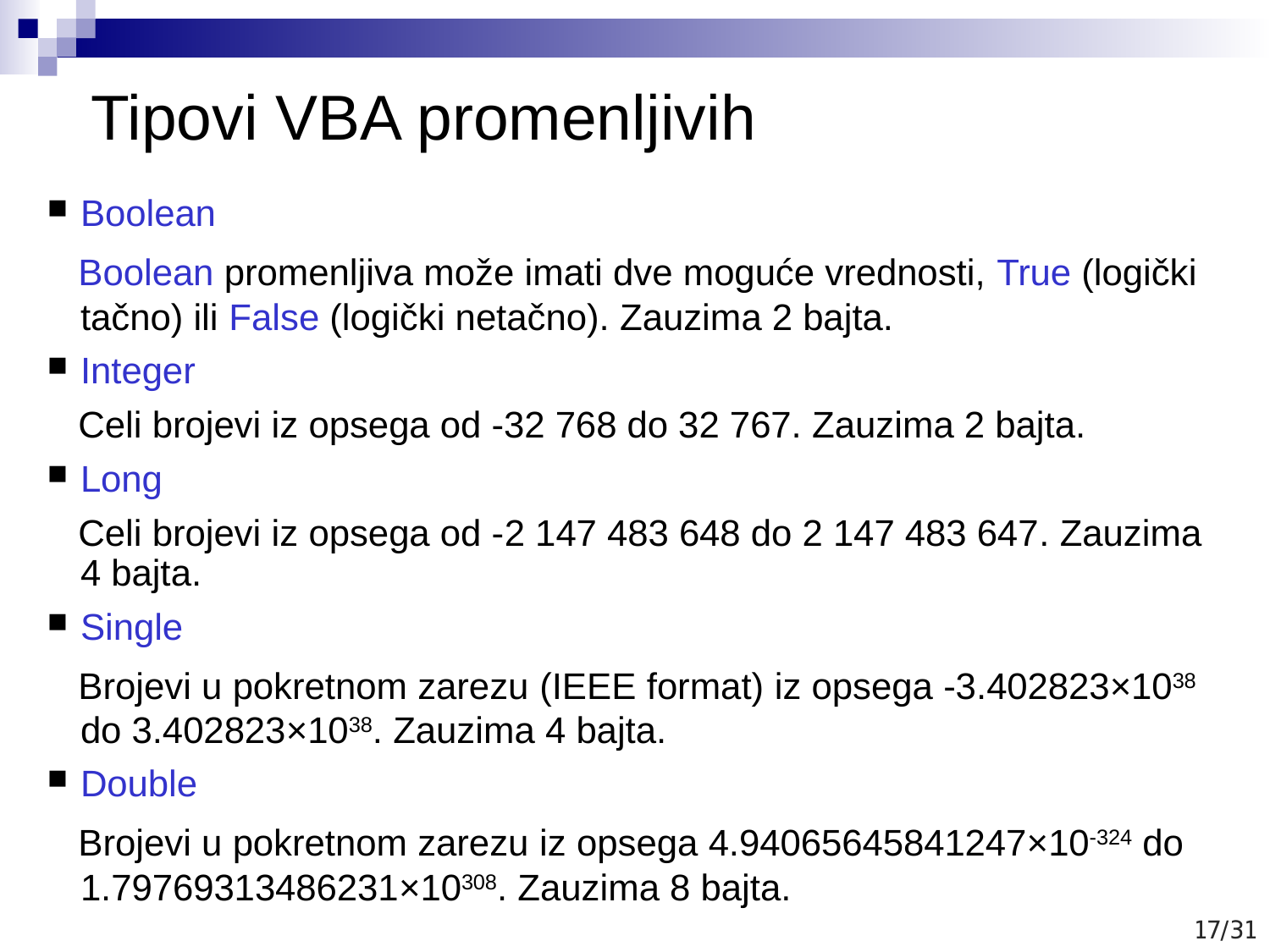

# Tipovi VBA promenljivih
Boolean
   Boolean promenljiva može imati dve moguće vrednosti, True (logički tačno) ili False (logički netačno). Zauzima 2 bajta.
Integer
   Celi brojevi iz opsega od -32 768 do 32 767. Zauzima 2 bajta.
Long
   Celi brojevi iz opsega od -2 147 483 648 do 2 147 483 647. Zauzima 4 bajta.
Single
   Brojevi u pokretnom zarezu (IEEE format) iz opsega -3.402823×1038 do 3.402823×1038. Zauzima 4 bajta.
Double
   Brojevi u pokretnom zarezu iz opsega 4.94065645841247×10-324 do 1.79769313486231×10308. Zauzima 8 bajta.
17/31